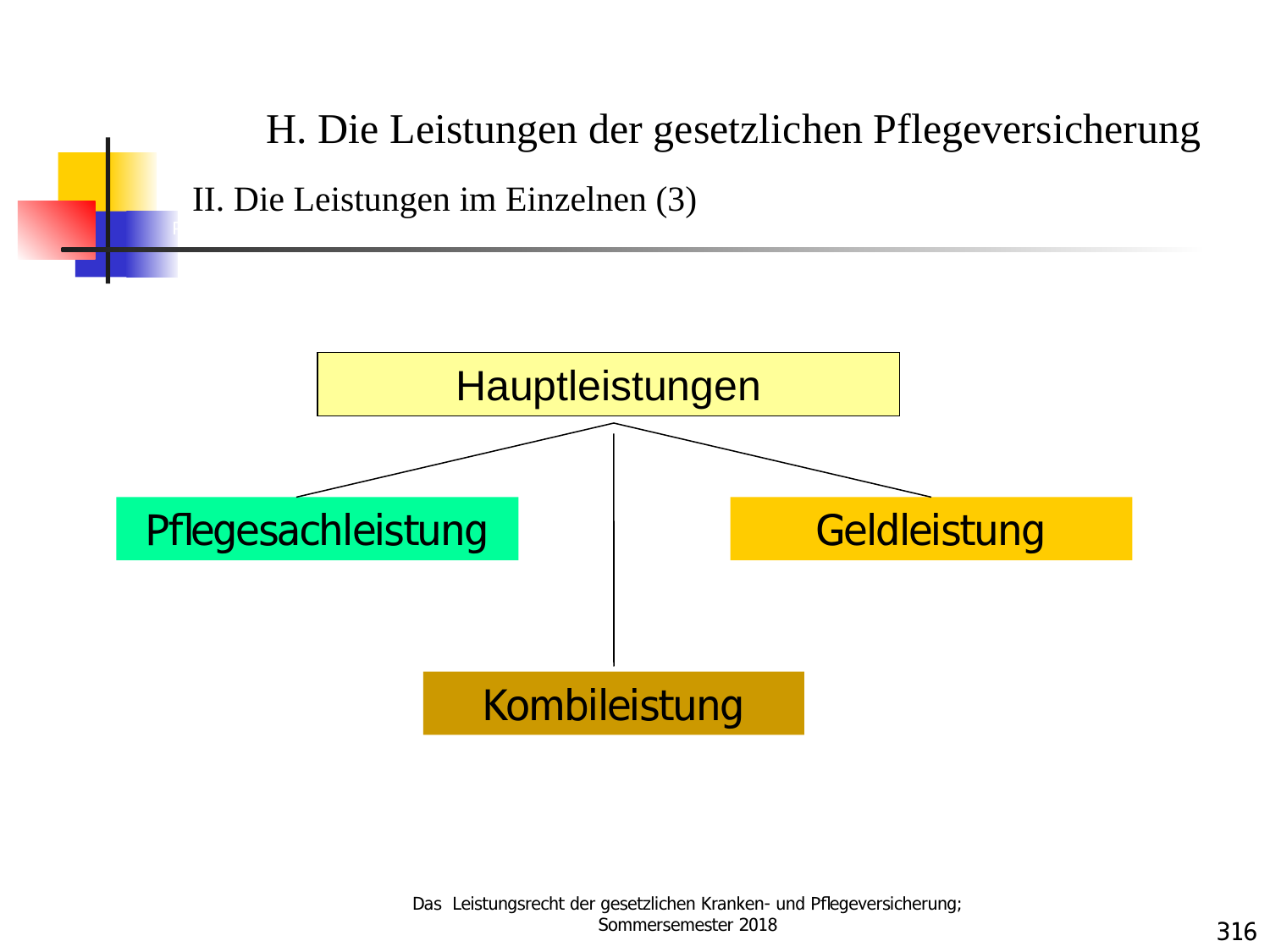

PV 10
H. Die Leistungen der gesetzlichen Pflegeversicherung
II. Die Leistungen im Einzelnen (3)
Hauptleistungen

Pflegesachleistung
Geldleistung
Kombileistung
Das  Leistungsrecht der gesetzlichen Kranken- und Pflegeversicherung; Sommersemester 2018
316